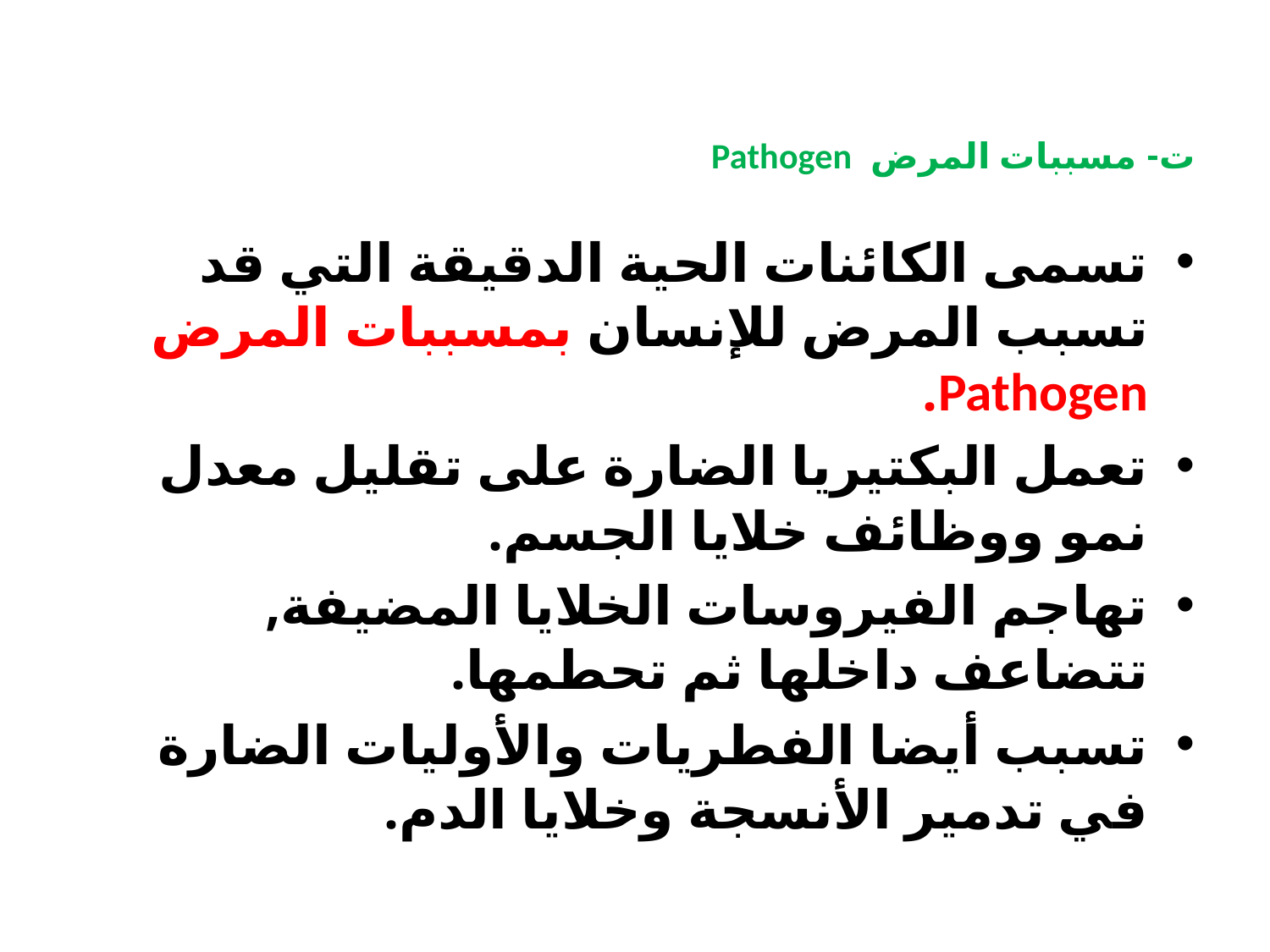

# ت- مسببات المرض  Pathogen
تسمى الكائنات الحية الدقيقة التي قد تسبب المرض للإنسان بمسببات المرض  Pathogen.
تعمل البكتيريا الضارة على تقليل معدل نمو ووظائف خلايا الجسم.
تهاجم الفيروسات الخلايا المضيفة, تتضاعف داخلها ثم تحطمها.
تسبب أيضا الفطريات والأوليات الضارة في تدمير الأنسجة وخلايا الدم.